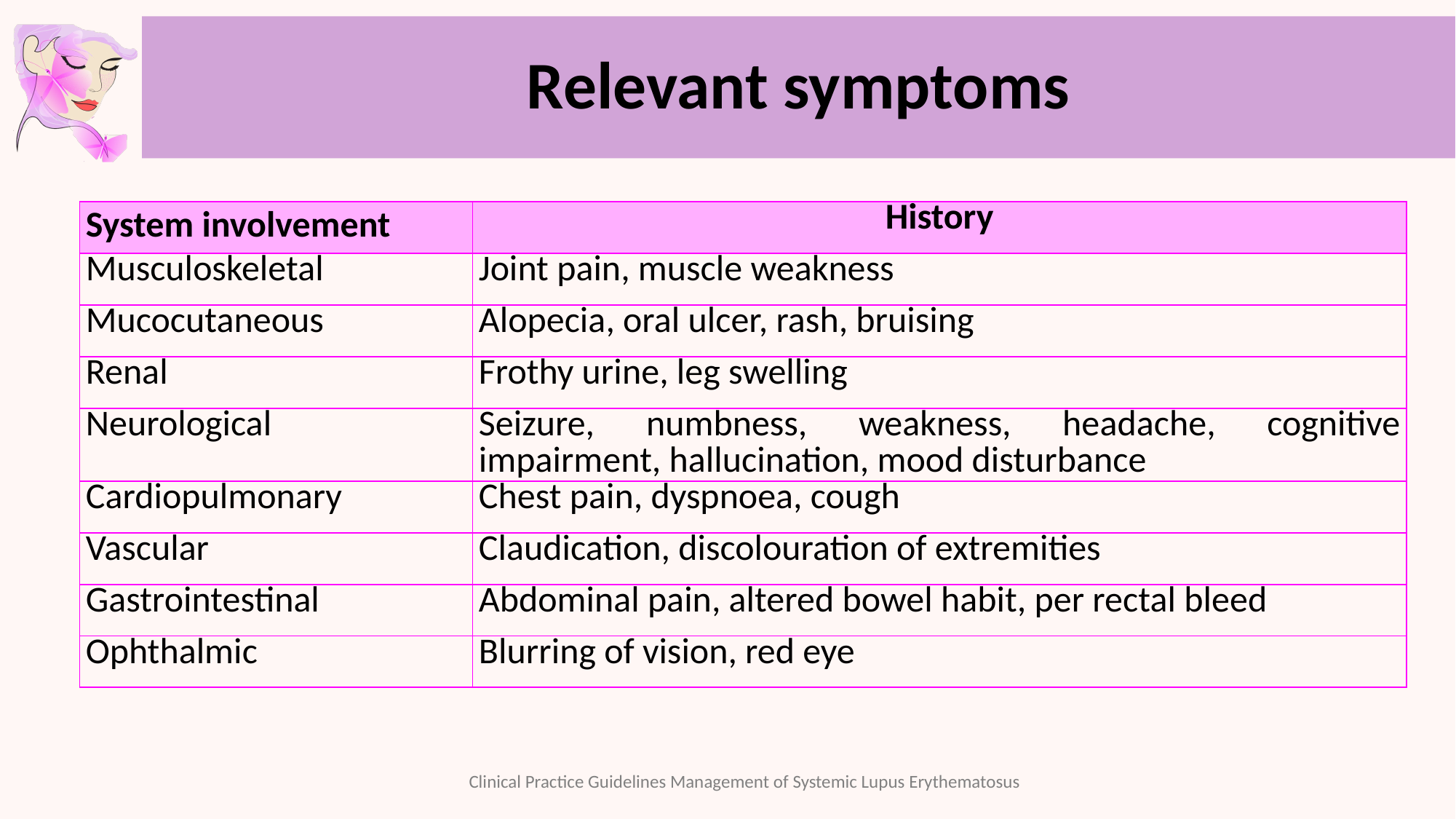

# Relevant symptoms
| System involvement | History |
| --- | --- |
| Musculoskeletal | Joint pain, muscle weakness |
| Mucocutaneous | Alopecia, oral ulcer, rash, bruising |
| Renal | Frothy urine, leg swelling |
| Neurological | Seizure, numbness, weakness, headache, cognitive impairment, hallucination, mood disturbance |
| Cardiopulmonary | Chest pain, dyspnoea, cough |
| Vascular | Claudication, discolouration of extremities |
| Gastrointestinal | Abdominal pain, altered bowel habit, per rectal bleed |
| Ophthalmic | Blurring of vision, red eye |